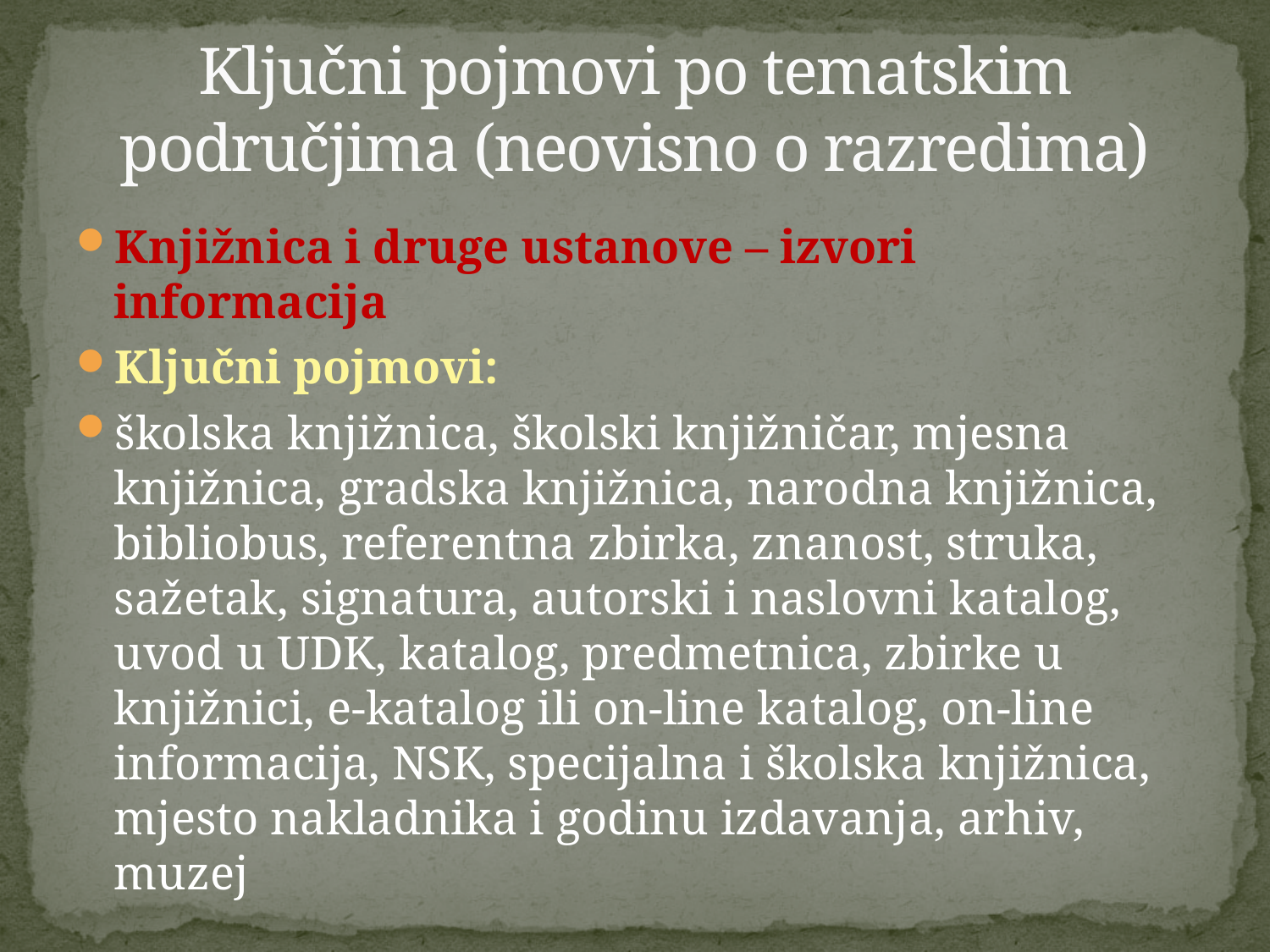

# Ključni pojmovi po tematskim područjima (neovisno o razredima)
Knjižnica i druge ustanove – izvori informacija
Ključni pojmovi:
školska knjižnica, školski knjižničar, mjesna knjižnica, gradska knjižnica, narodna knjižnica, bibliobus, referentna zbirka, znanost, struka, sažetak, signatura, autorski i naslovni katalog, uvod u UDK, katalog, predmetnica, zbirke u knjižnici, e-katalog ili on-line katalog, on-line informacija, NSK, specijalna i školska knjižnica, mjesto nakladnika i godinu izdavanja, arhiv, muzej